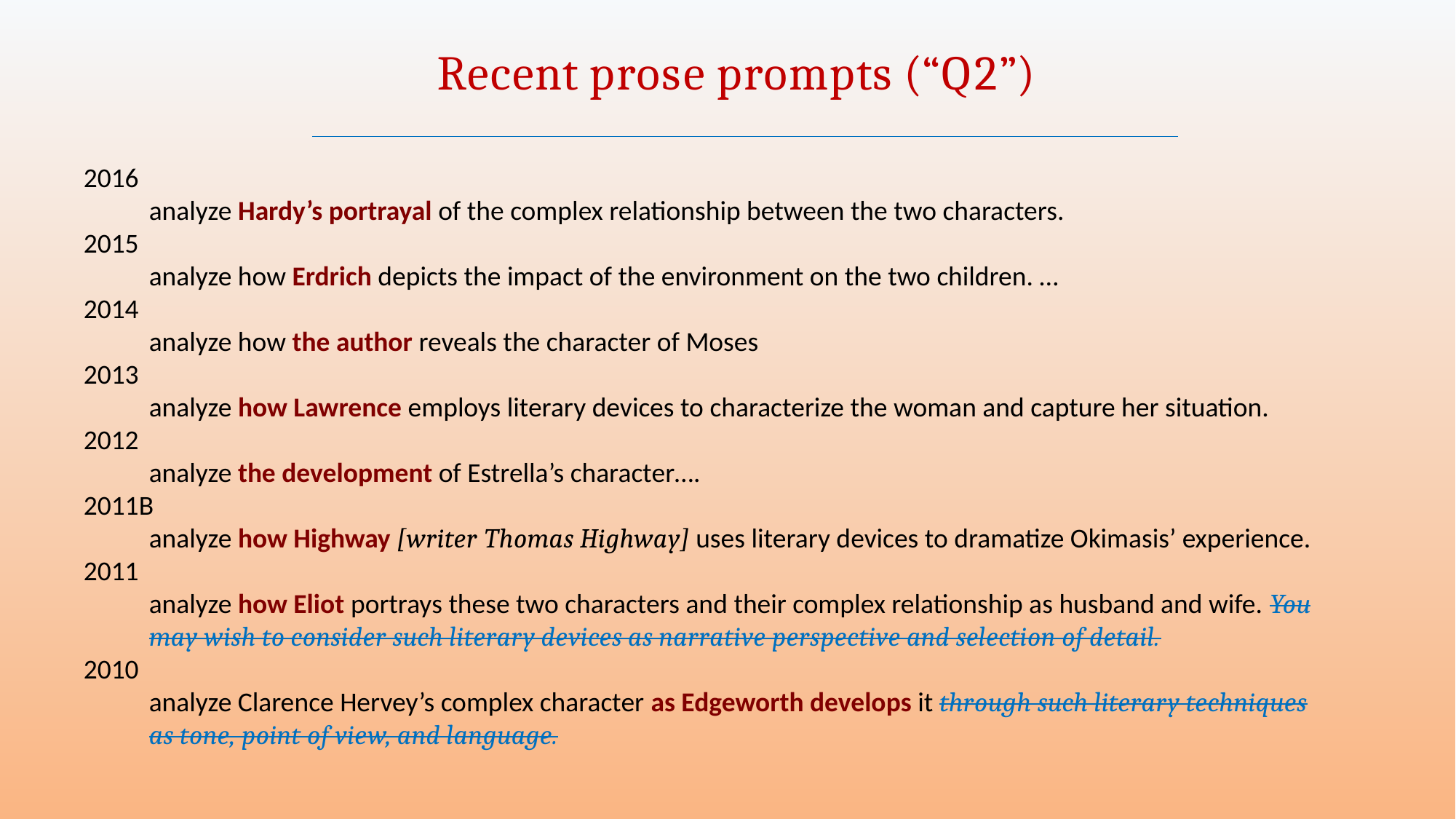

Recent prose prompts (“Q2”)
2016
	analyze Hardy’s portrayal of the complex relationship between the two characters.
2015
	analyze how Erdrich depicts the impact of the environment on the two children. …
2014
	analyze how the author reveals the character of Moses
2013
	analyze how Lawrence employs literary devices to characterize the woman and capture her situation.
2012
	analyze the development of Estrella’s character….
2011b
	analyze how Highway [writer Thomas Highway] uses literary devices to dramatize Okimasis’ experience.
2011
	analyze how Eliot portrays these two characters and their complex relationship as husband and wife. You may wish to consider such literary devices as narrative perspective and selection of detail.
2010
	analyze Clarence Hervey’s complex character as Edgeworth develops it through such literary techniques as tone, point of view, and language.